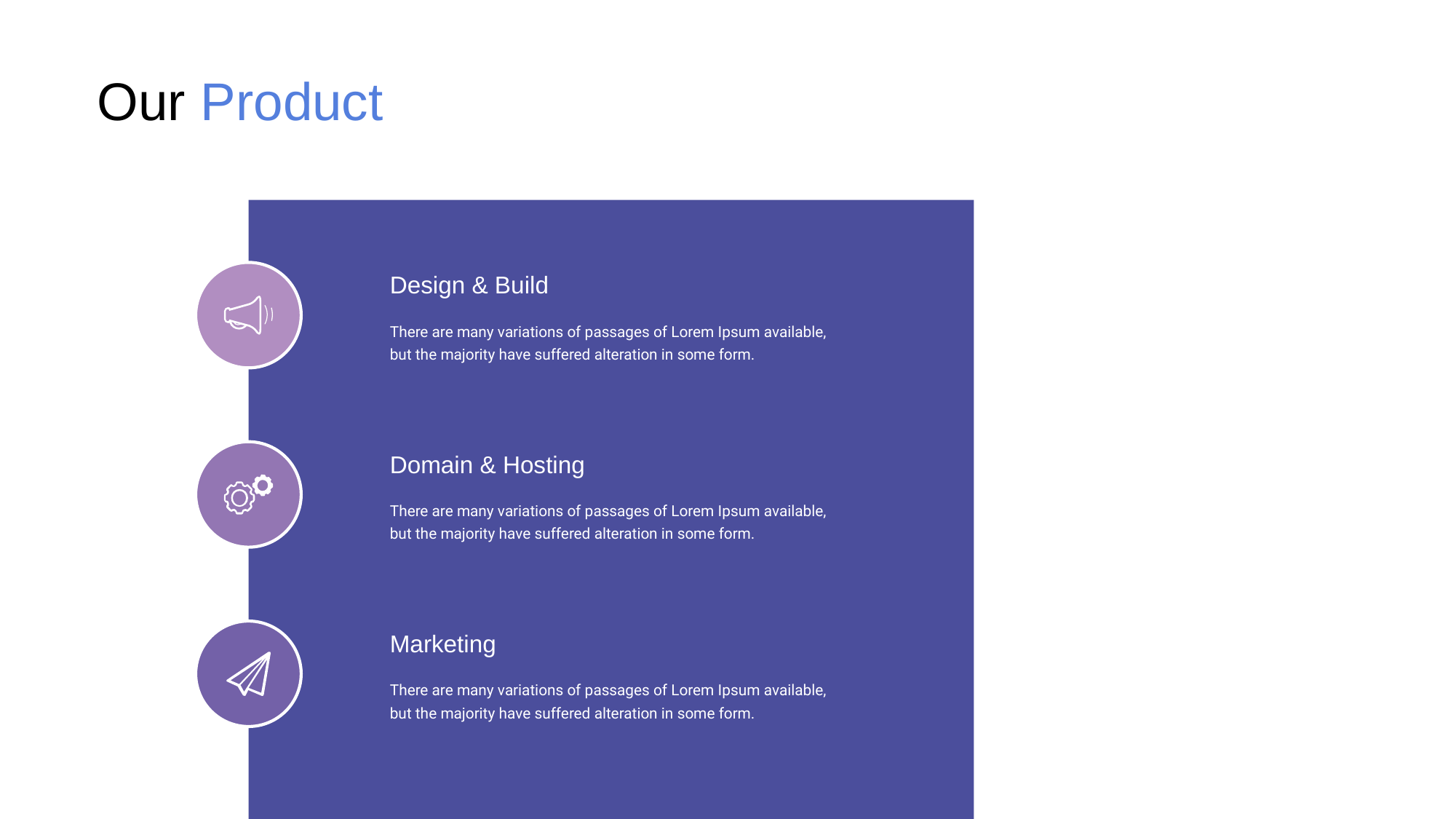

Our Product

Design & Build

There are many variations of passages of Lorem Ipsum available, but the majority have suffered alteration in some form.

Domain & Hosting

There are many variations of passages of Lorem Ipsum available, but the majority have suffered alteration in some form.

Marketing

There are many variations of passages of Lorem Ipsum available, but the majority have suffered alteration in some form.